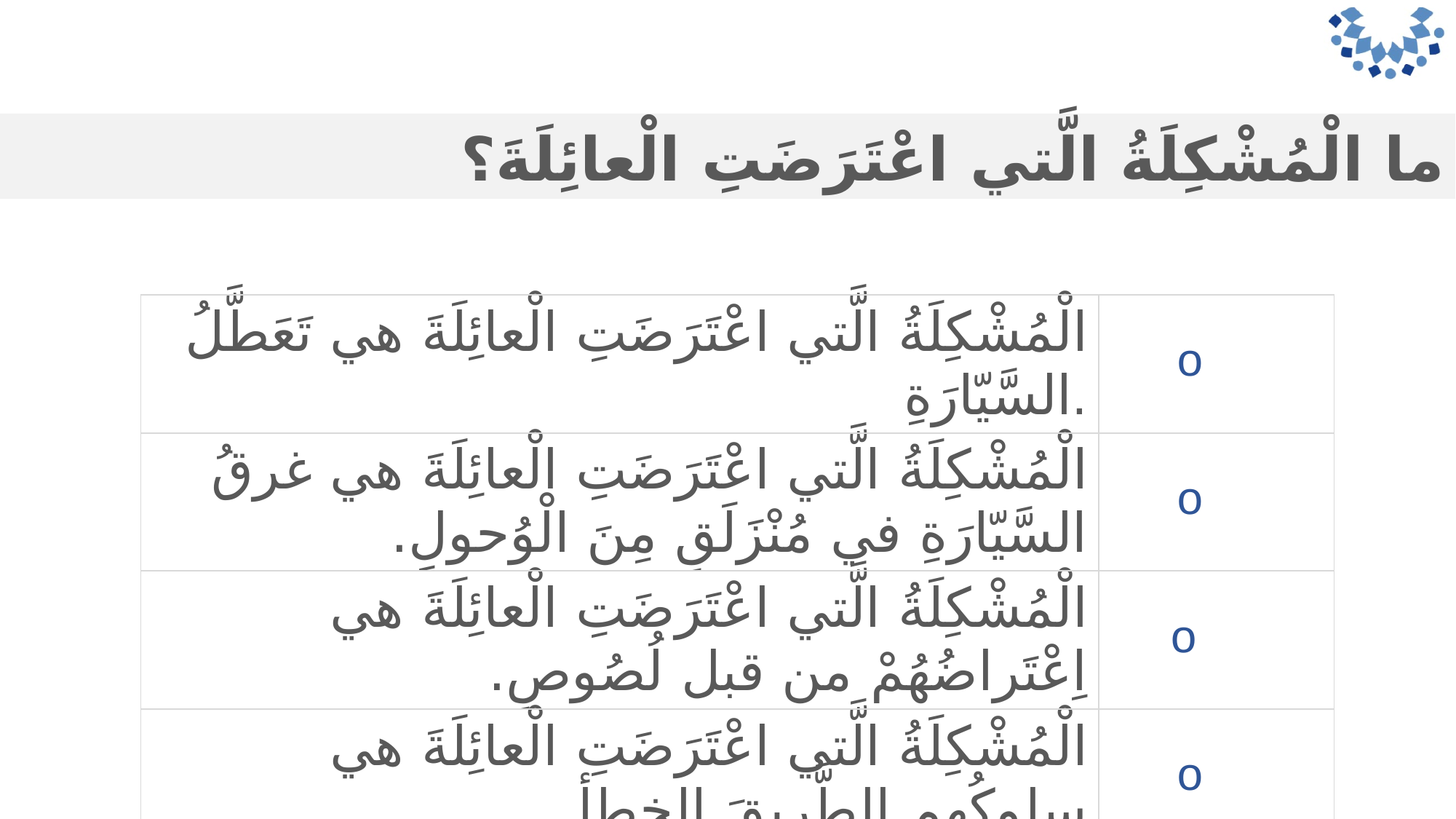

ما الْمُشْكِلَةُ الَّتي اعْتَرَضَتِ الْعائِلَةَ؟
| الْمُشْكِلَةُ الَّتي اعْتَرَضَتِ الْعائِلَةَ هي تَعَطَّلُ السَّيّارَةِ. |  |
| --- | --- |
| الْمُشْكِلَةُ الَّتي اعْتَرَضَتِ الْعائِلَةَ هي غرقُ السَّيّارَةِ في مُنْزَلَقٍ مِنَ الْوُحولِ. |  |
| الْمُشْكِلَةُ الَّتي اعْتَرَضَتِ الْعائِلَةَ هي اِعْتَراضُهُمْ من قبل لُصُوصٍ. |  |
| الْمُشْكِلَةُ الَّتي اعْتَرَضَتِ الْعائِلَةَ هي سلوكُهم الطَّريقَ الخطأ. |  |